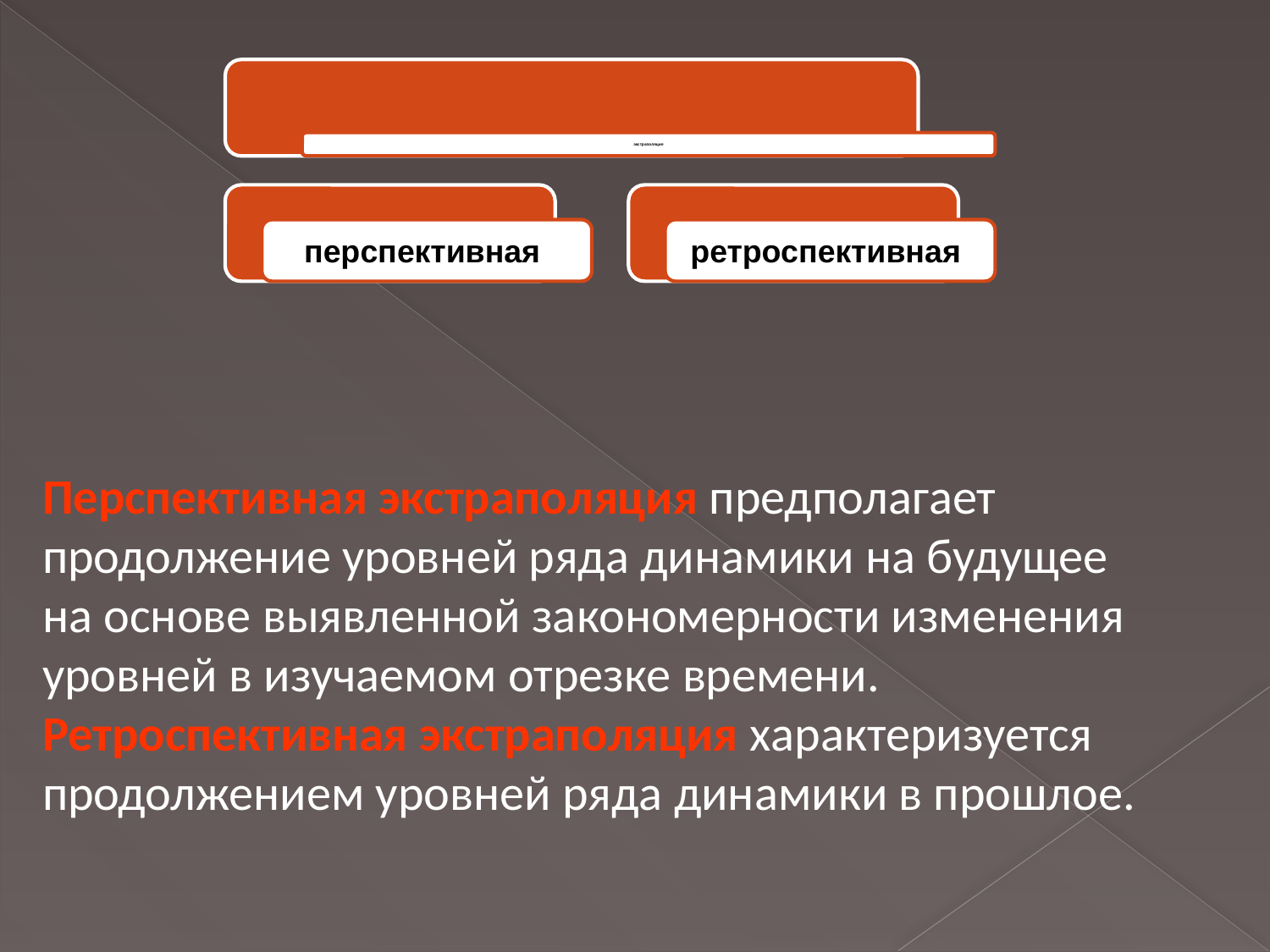

экстраполяция
перспективная
ретроспективная
Перспективная экстраполяция предполагает продолжение уровней ряда динамики на будущее на основе выявленной закономерности изменения уровней в изучаемом отрезке времени. Ретроспективная экстраполяция характеризуется продолжением уровней ряда динамики в прошлое.